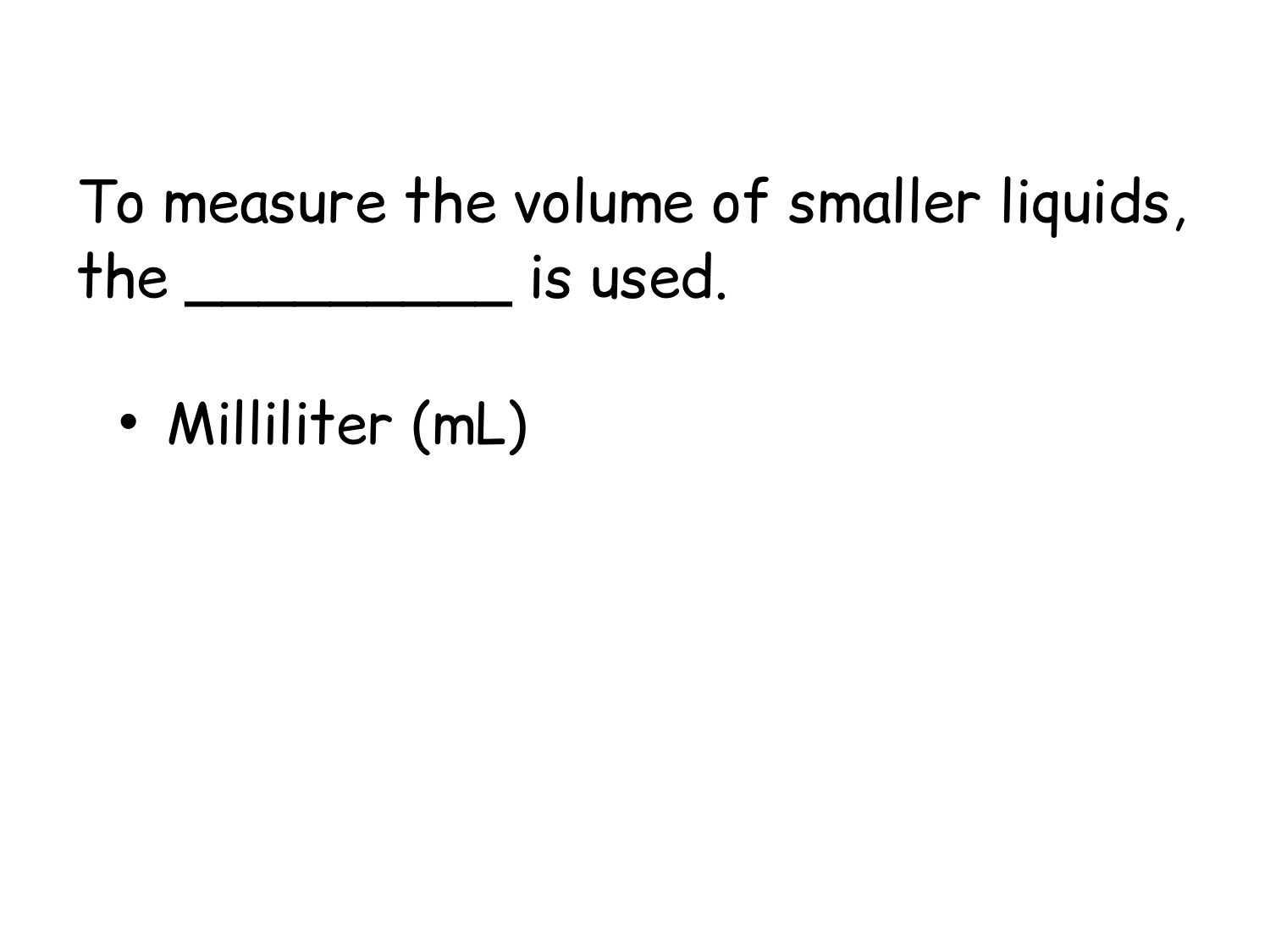

# To measure the volume of smaller liquids, the _________ is used.
Milliliter (mL)